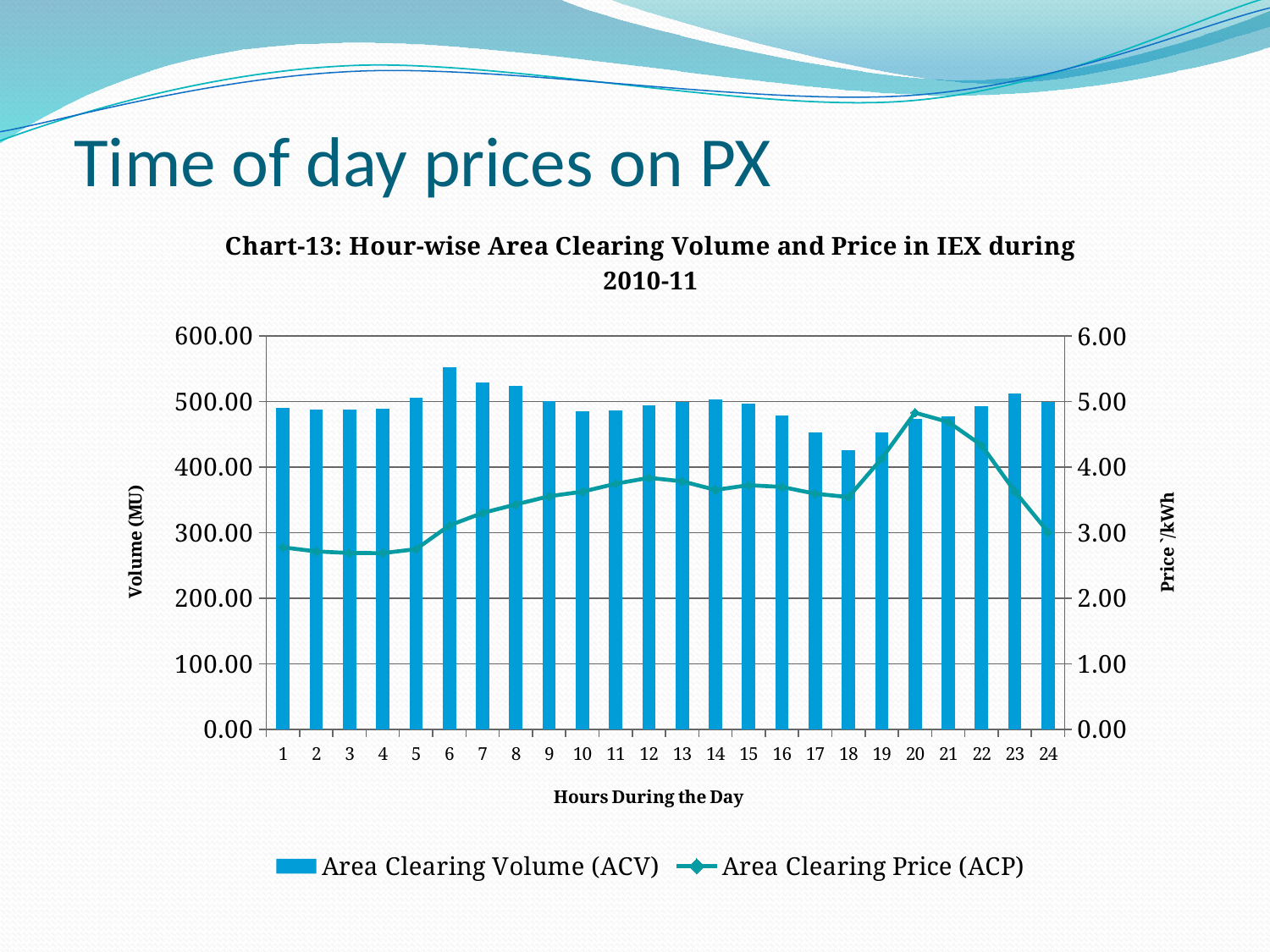

# Time of day prices on PX

### Chart: Chart-13: Hour-wise Area Clearing Volume and Price in IEX during 2010-11

| Category | Area Clearing Volume (ACV) | Area Clearing Price (ACP) |
|---|---|---|